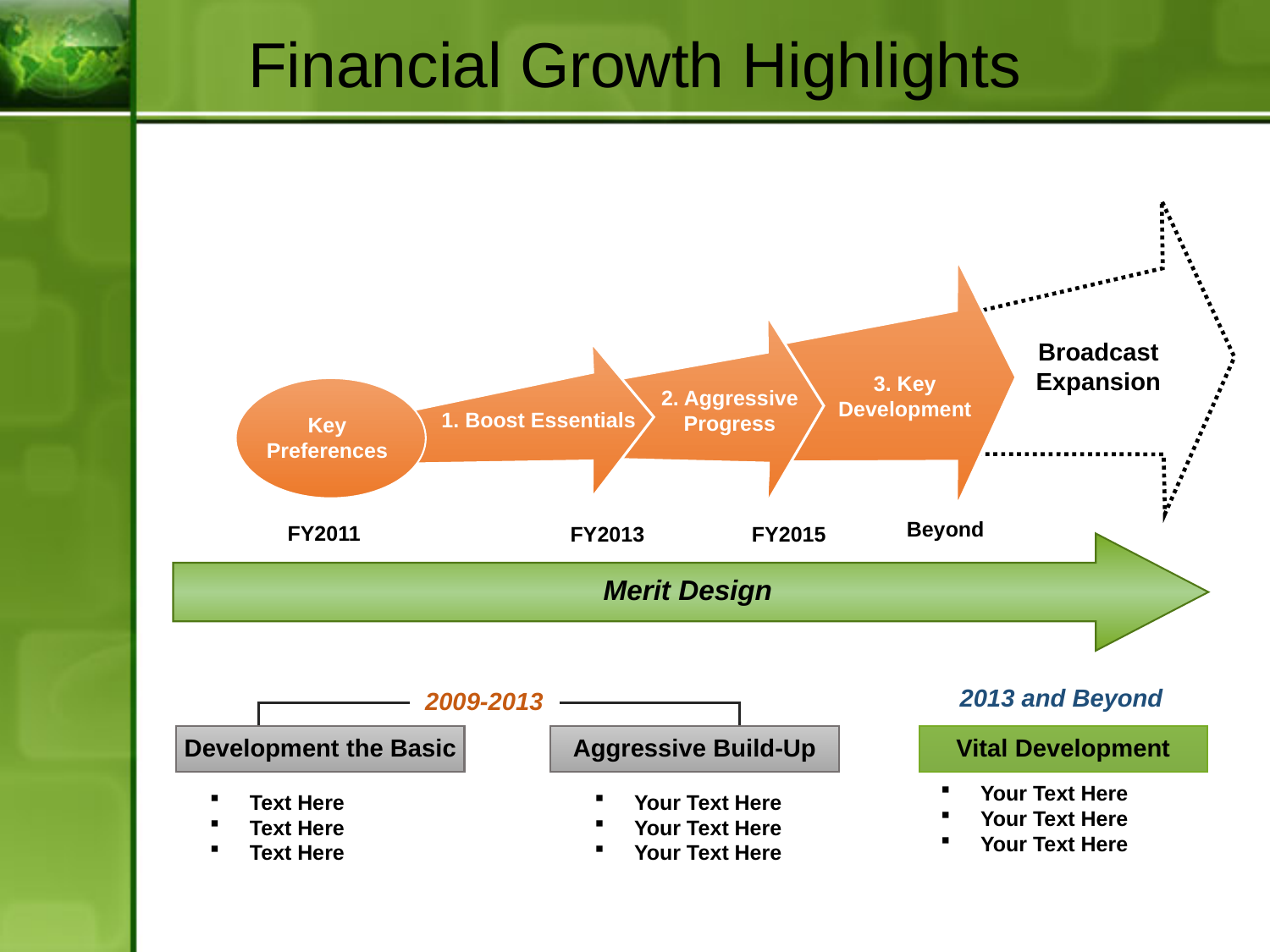

Financial Growth Highlights

Broadcast Expansion
3. Key Development
2. Aggressive Progress
1. Boost Essentials
Key Preferences
Beyond
FY2011
FY2015
FY2013
Merit Design
2013 and Beyond
2009-2013
Development the Basic
Vital Development
Aggressive Build-Up
Your Text Here
Your Text Here
Your Text Here

Text Here
Text Here
Text Here
Your Text Here
Your Text Here
Your Text Here